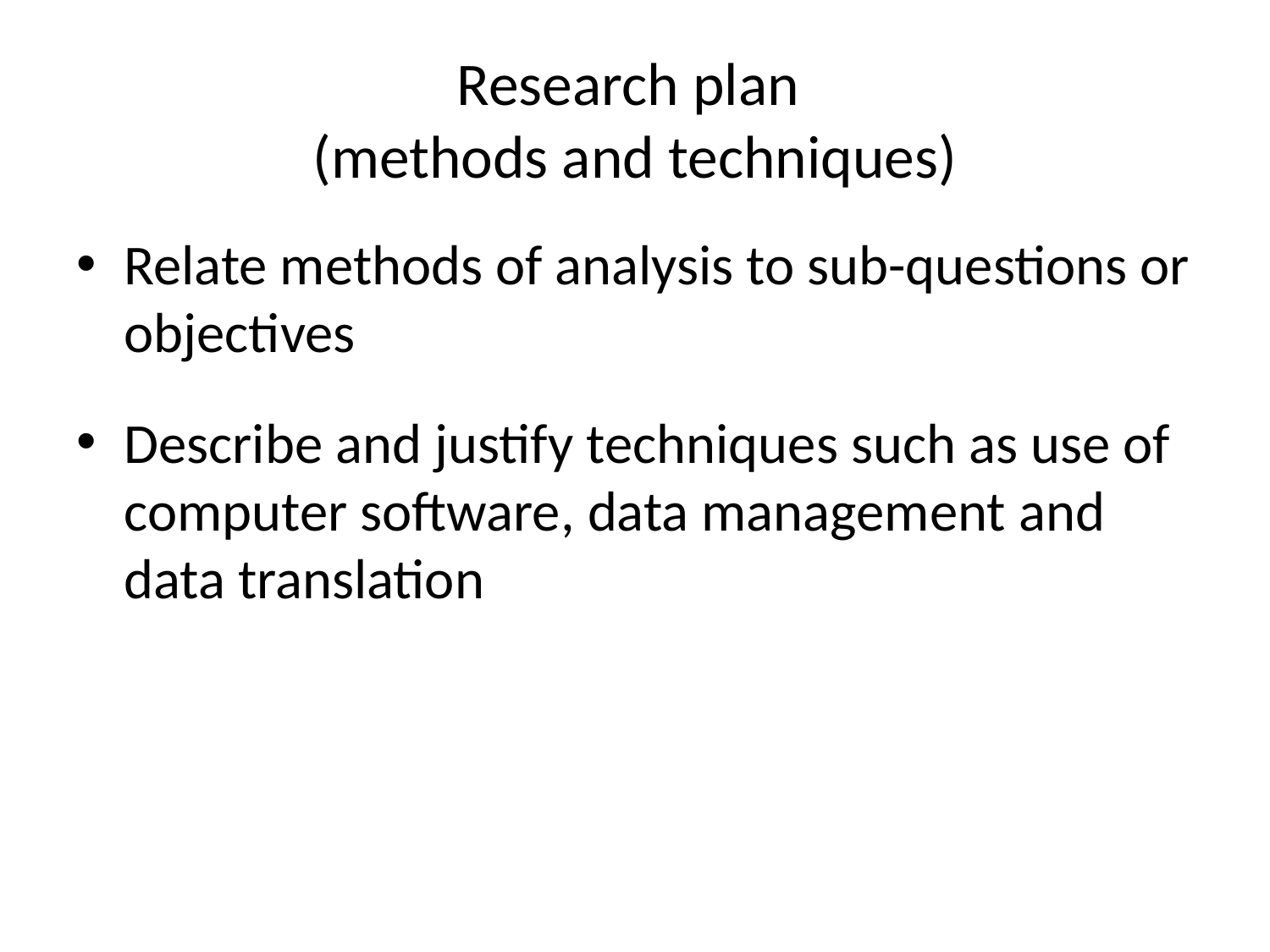

# Research plan (methods and techniques)
Relate methods of analysis to sub-questions or objectives
Describe and justify techniques such as use of computer software, data management and data translation